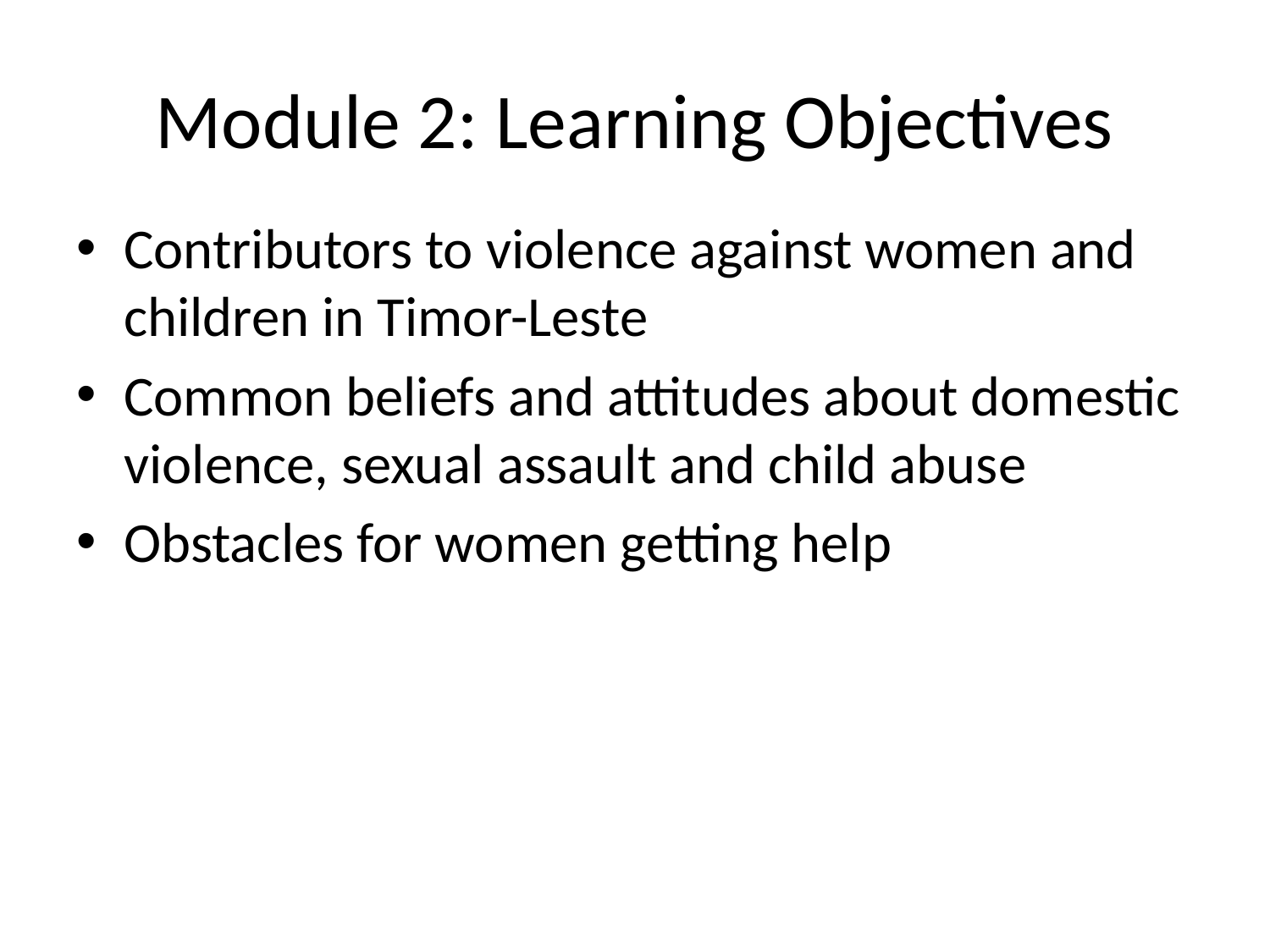

# Module 2: Learning Objectives
Contributors to violence against women and children in Timor-Leste
Common beliefs and attitudes about domestic violence, sexual assault and child abuse
Obstacles for women getting help